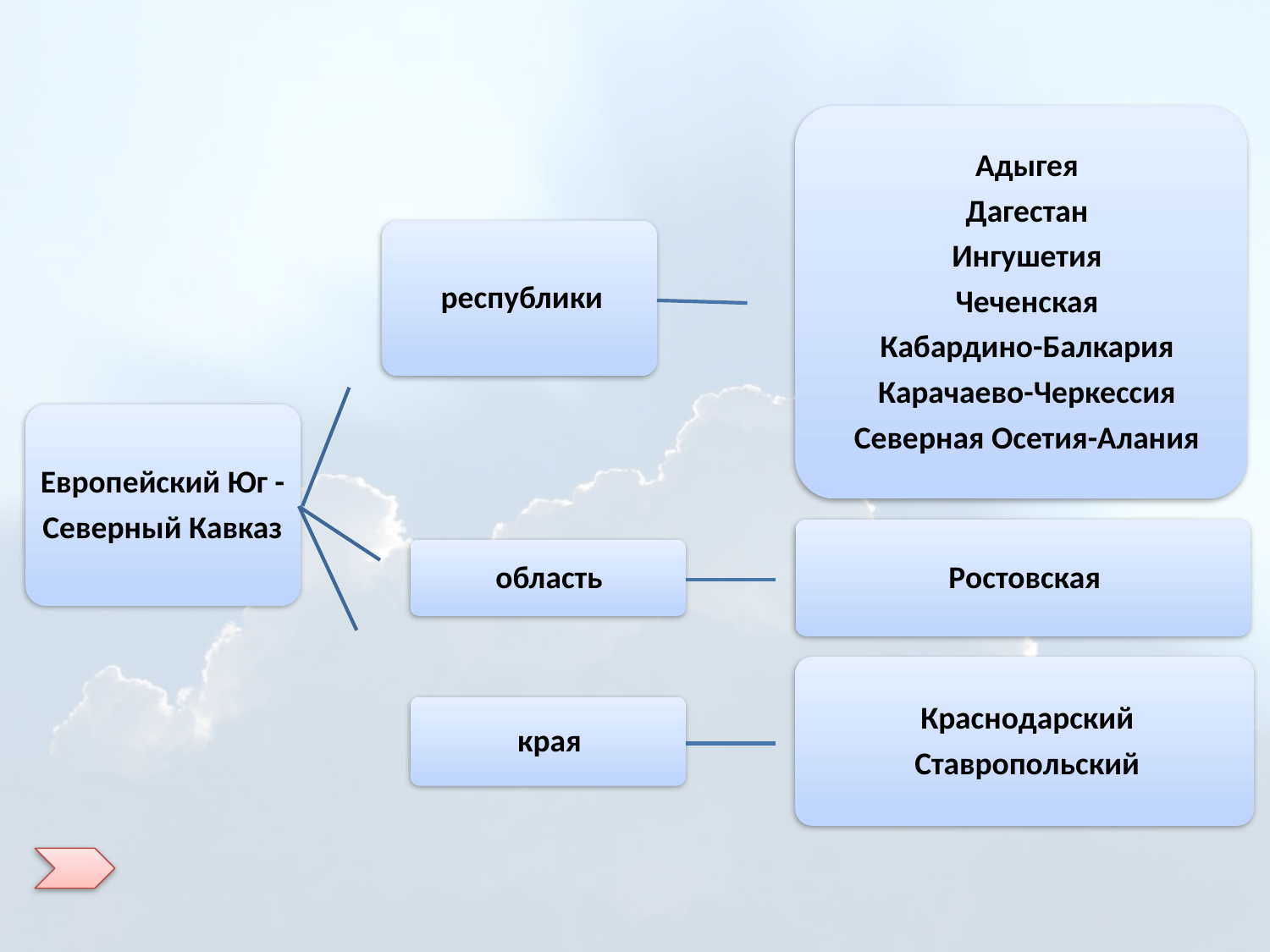

Европейский Юг -
Северный Кавказ

республики

Адыгея
Дагестан
Ингушетия
Чеченская
Кабардино-Балкария
Карачаево-Черкессия
Северная Осетия-Алания

область

Ростовская

края

Краснодарский
Ставропольский